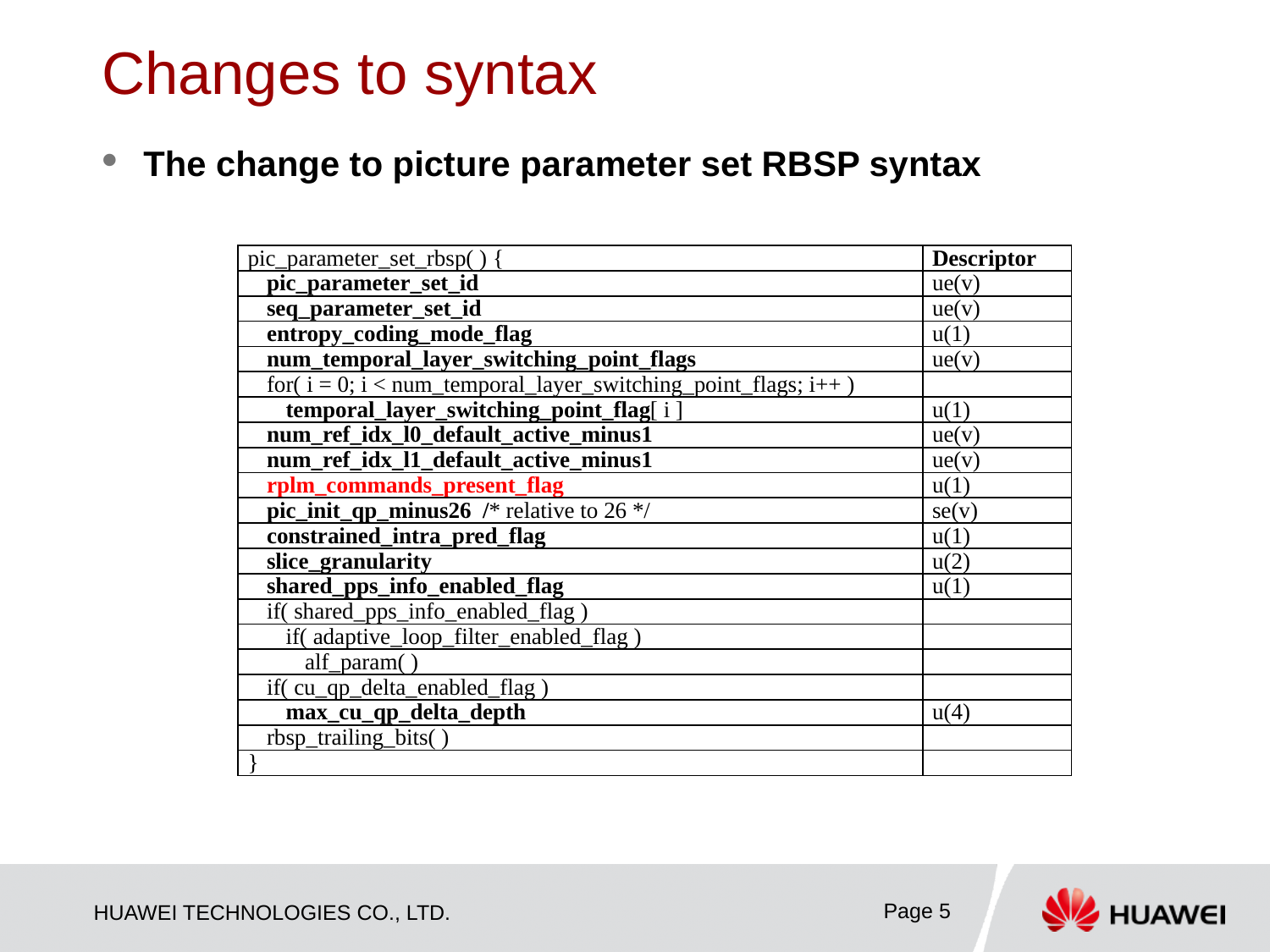

# Changes to syntax
The change to picture parameter set RBSP syntax
| pic\_parameter\_set\_rbsp( ) { | Descriptor |
| --- | --- |
| pic\_parameter\_set\_id | ue(v) |
| seq\_parameter\_set\_id | ue(v) |
| entropy\_coding\_mode\_flag | u(1) |
| num\_temporal\_layer\_switching\_point\_flags | ue(v) |
| for( i = 0; i < num\_temporal\_layer\_switching\_point\_flags; i++ ) |  |
| temporal\_layer\_switching\_point\_flag[ i ] | u(1) |
| num\_ref\_idx\_l0\_default\_active\_minus1 | ue(v) |
| num\_ref\_idx\_l1\_default\_active\_minus1 | ue(v) |
| rplm\_commands\_present\_flag | u(1) |
| pic\_init\_qp\_minus26 /\* relative to 26 \*/ | se(v) |
| constrained\_intra\_pred\_flag | u(1) |
| slice\_granularity | u(2) |
| shared\_pps\_info\_enabled\_flag | u(1) |
| if( shared\_pps\_info\_enabled\_flag ) |  |
| if( adaptive\_loop\_filter\_enabled\_flag ) |  |
| alf\_param( ) |  |
| if( cu\_qp\_delta\_enabled\_flag ) |  |
| max\_cu\_qp\_delta\_depth | u(4) |
| rbsp\_trailing\_bits( ) |  |
| } |  |
Page 5